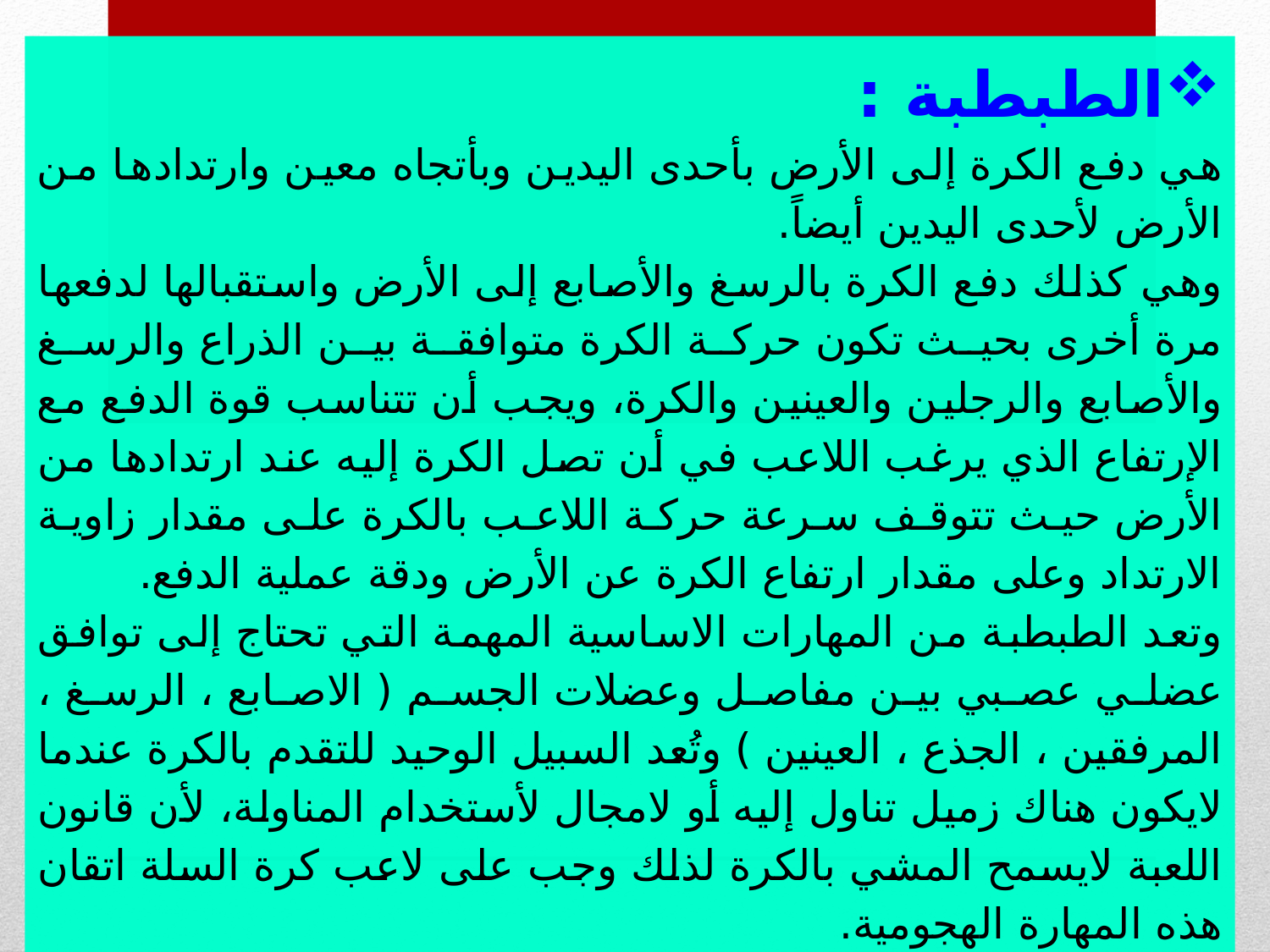

الطبطبة :
هي دفع الكرة إلى الأرض بأحدى اليدين وبأتجاه معين وارتدادها من الأرض لأحدى اليدين أيضاً.
وهي كذلك دفع الكرة بالرسغ والأصابع إلى الأرض واستقبالها لدفعها مرة أخرى بحيث تكون حركة الكرة متوافقة بين الذراع والرسغ والأصابع والرجلين والعينين والكرة، ويجب أن تتناسب قوة الدفع مع الإرتفاع الذي يرغب اللاعب في أن تصل الكرة إليه عند ارتدادها من الأرض حيث تتوقف سرعة حركة اللاعب بالكرة على مقدار زاوية الارتداد وعلى مقدار ارتفاع الكرة عن الأرض ودقة عملية الدفع.
وتعد الطبطبة من المهارات الاساسية المهمة التي تحتاج إلى توافق عضلي عصبي بين مفاصل وعضلات الجسم ( الاصابع ، الرسغ ، المرفقين ، الجذع ، العينين ) وتُعد السبيل الوحيد للتقدم بالكرة عندما لايكون هناك زميل تناول إليه أو لامجال لأستخدام المناولة، لأن قانون اللعبة لايسمح المشي بالكرة لذلك وجب على لاعب كرة السلة اتقان هذه المهارة الهجومية.